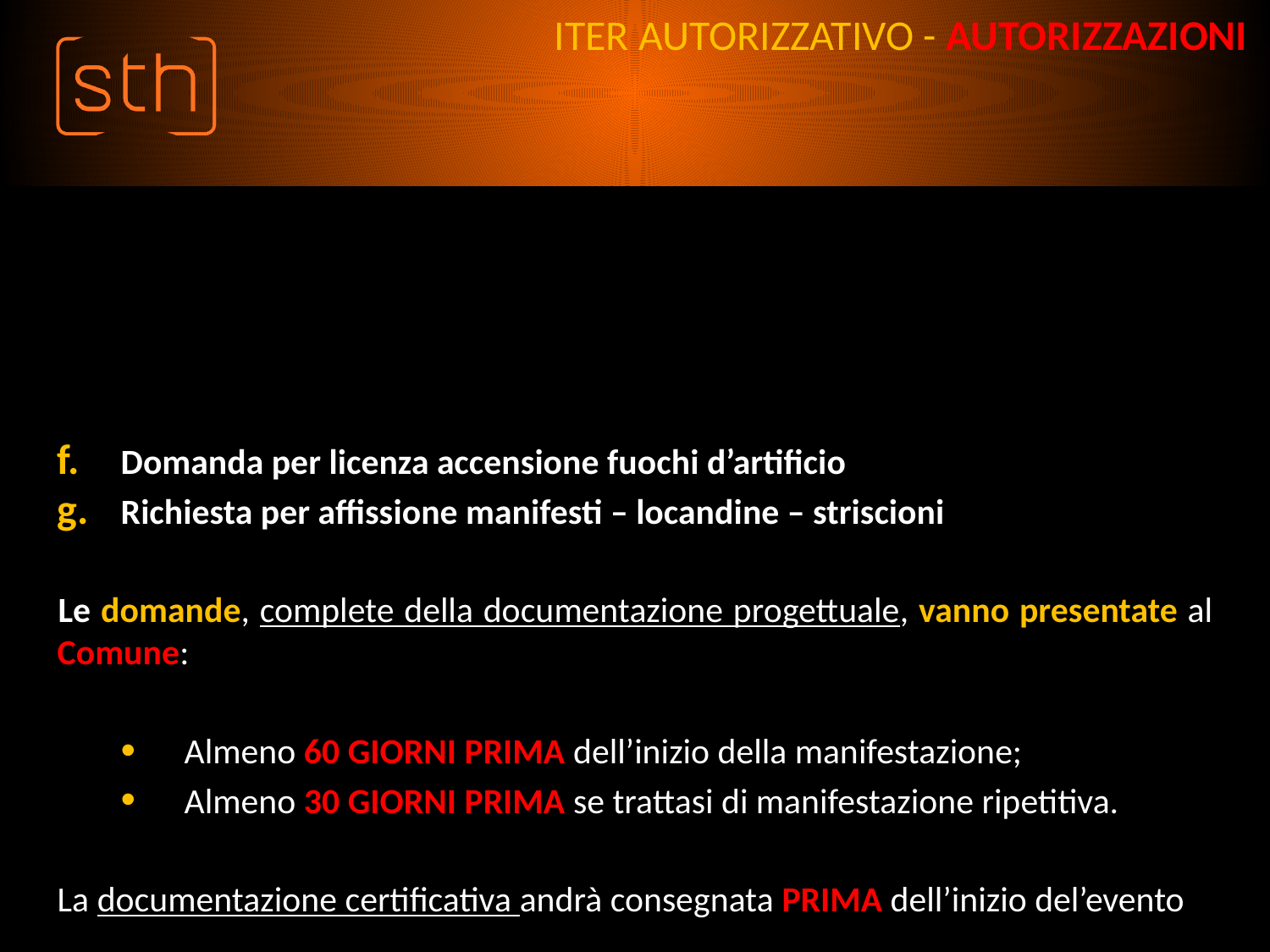

# ITER AUTORIZZATIVO - AUTORIZZAZIONI

Domanda per licenza accensione fuochi d’artificio
Richiesta per affissione manifesti – locandine – striscioni

Le domande, complete della documentazione progettuale, vanno presentate al Comune:

Almeno 60 GIORNI PRIMA dell’inizio della manifestazione;
Almeno 30 GIORNI PRIMA se trattasi di manifestazione ripetitiva.

La documentazione certificativa andrà consegnata PRIMA dell’inizio del’evento